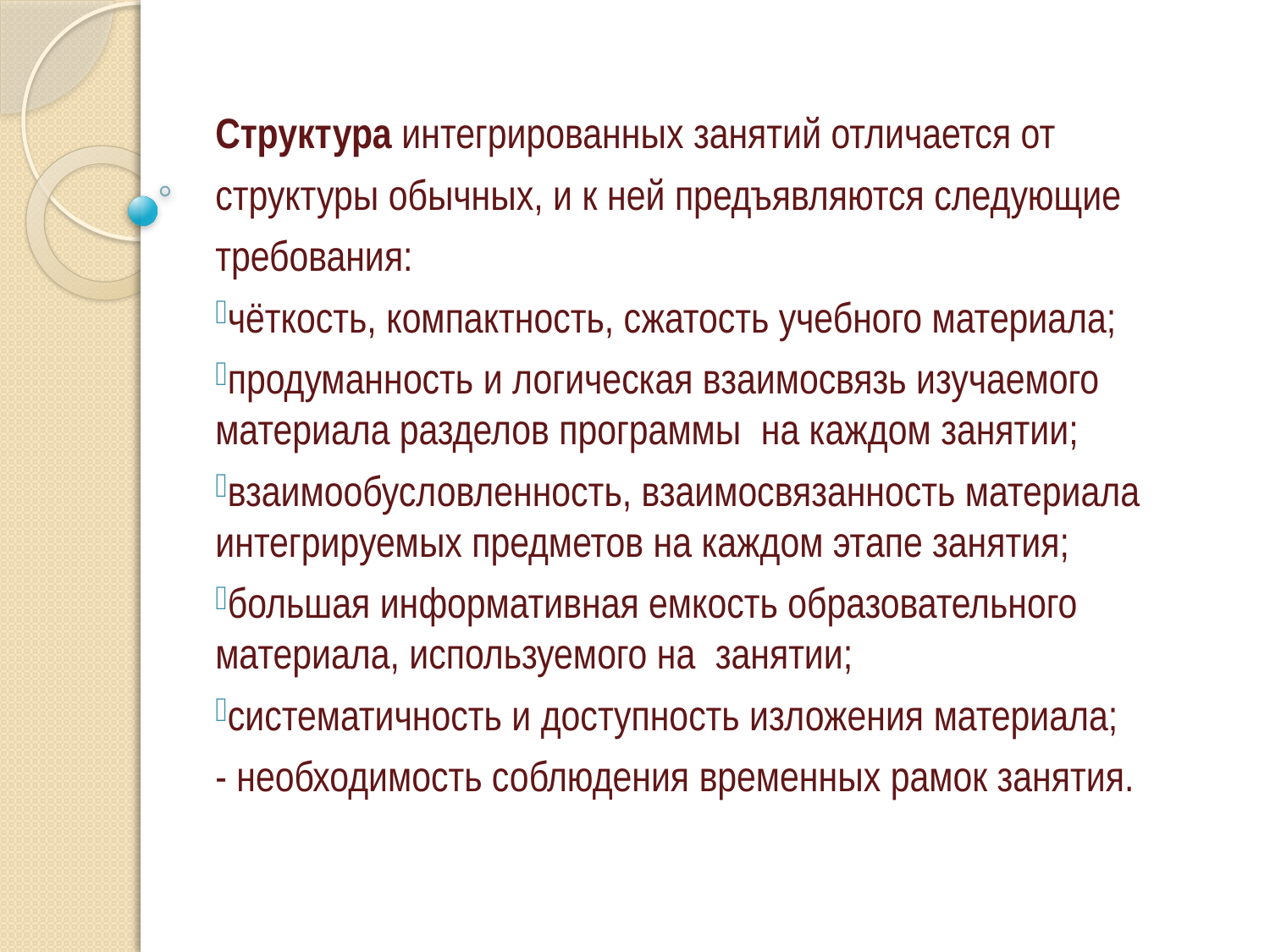

#
Структура интегрированных занятий отличается от
структуры обычных, и к ней предъявляются следующие
требования:
чёткость, компактность, сжатость учебного материала;
продуманность и логическая взаимосвязь изучаемого материала разделов программы  на каждом занятии;
взаимообусловленность, взаимосвязанность материала интегрируемых предметов на каждом этапе занятия;
большая информативная емкость образовательного материала, используемого на  занятии;
систематичность и доступность изложения материала;
- необходимость соблюдения временных рамок занятия.